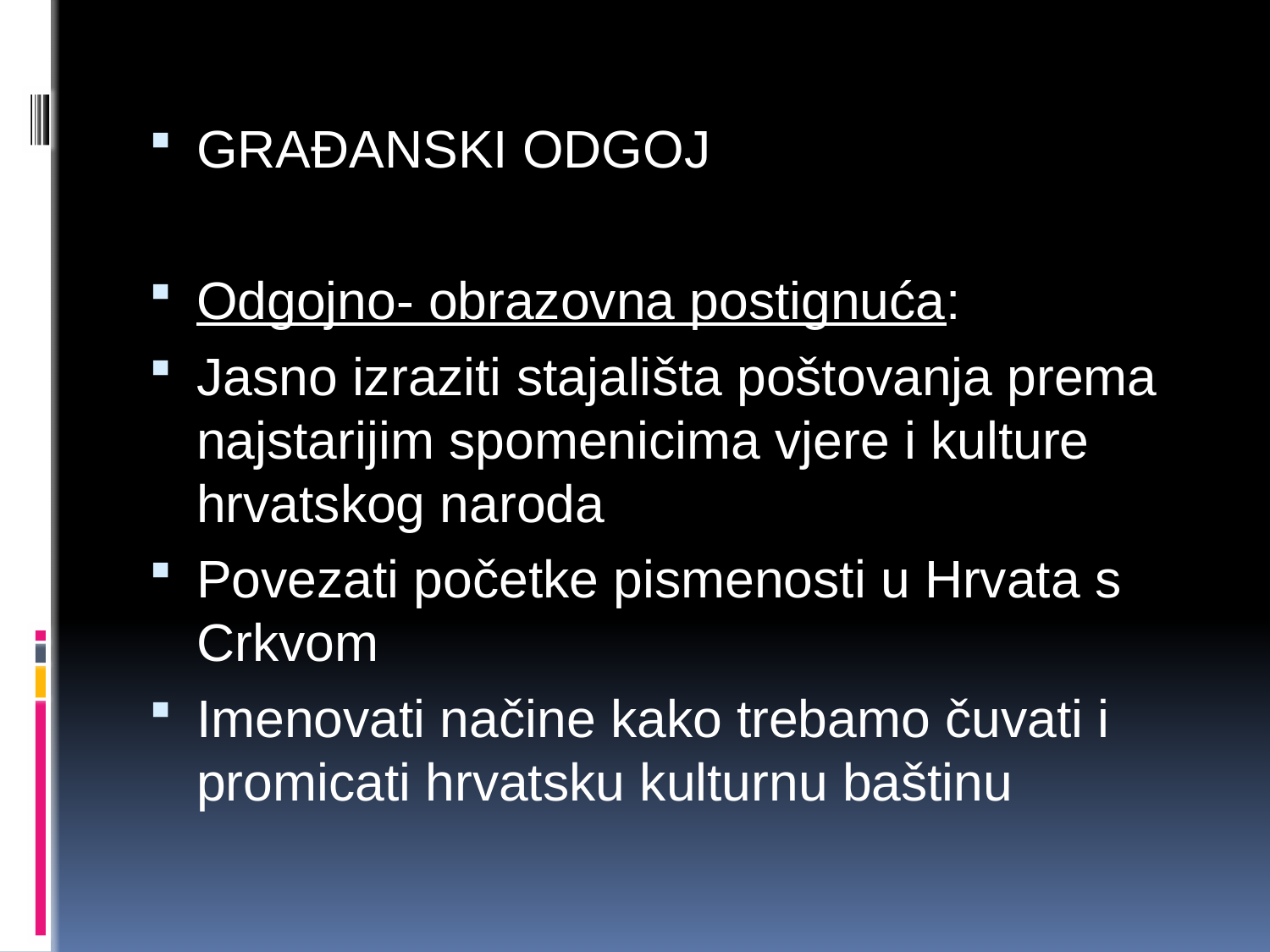

GRAĐANSKI ODGOJ

Odgojno- obrazovna postignuća:
Jasno izraziti stajališta poštovanja prema najstarijim spomenicima vjere i kulture hrvatskog naroda
Povezati početke pismenosti u Hrvata s Crkvom
Imenovati načine kako trebamo čuvati i promicati hrvatsku kulturnu baštinu